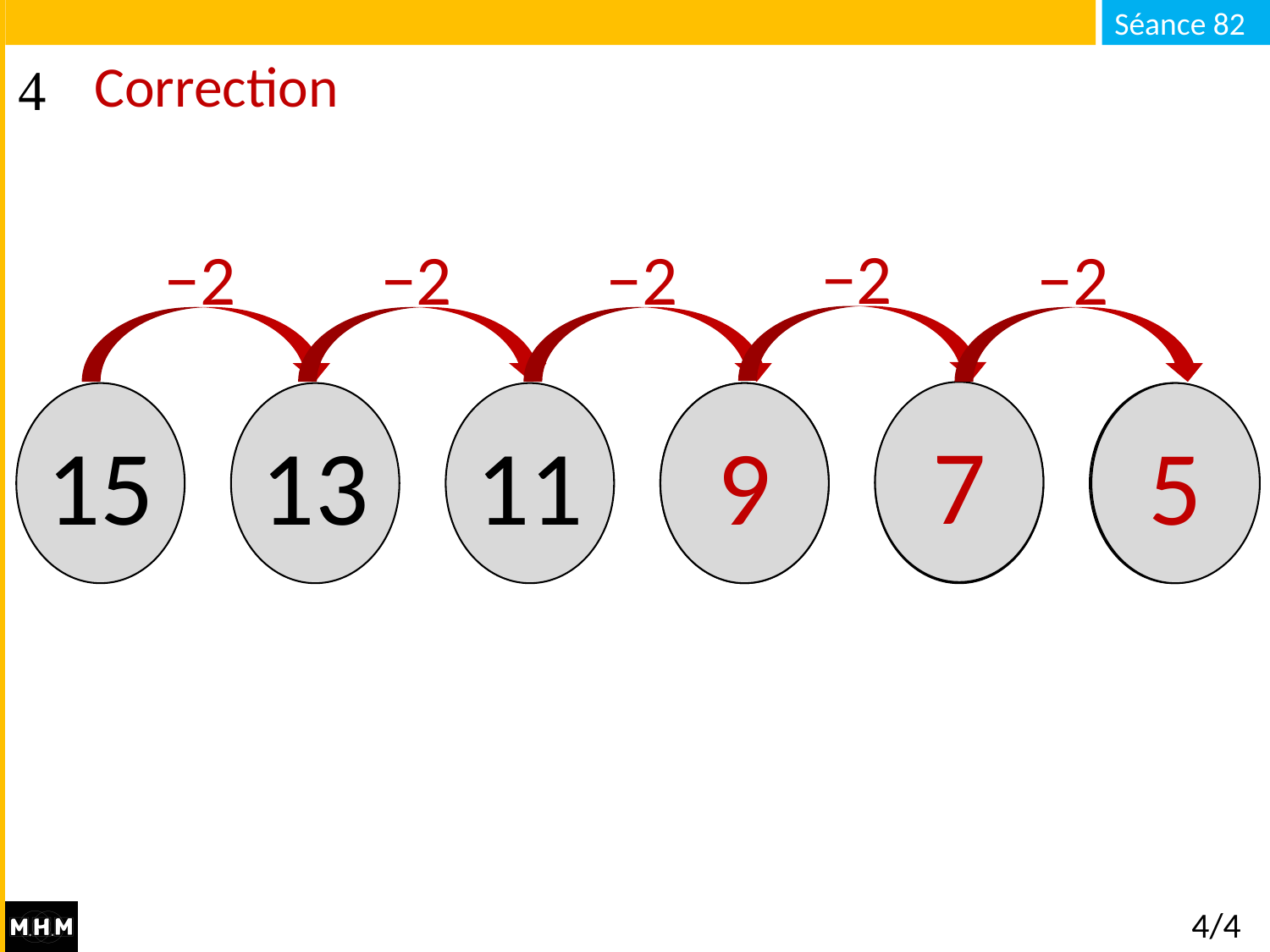

# Correction
−2

−2

−2

−2

−2

7
15
13
11
…
9
…
…
5
4/4